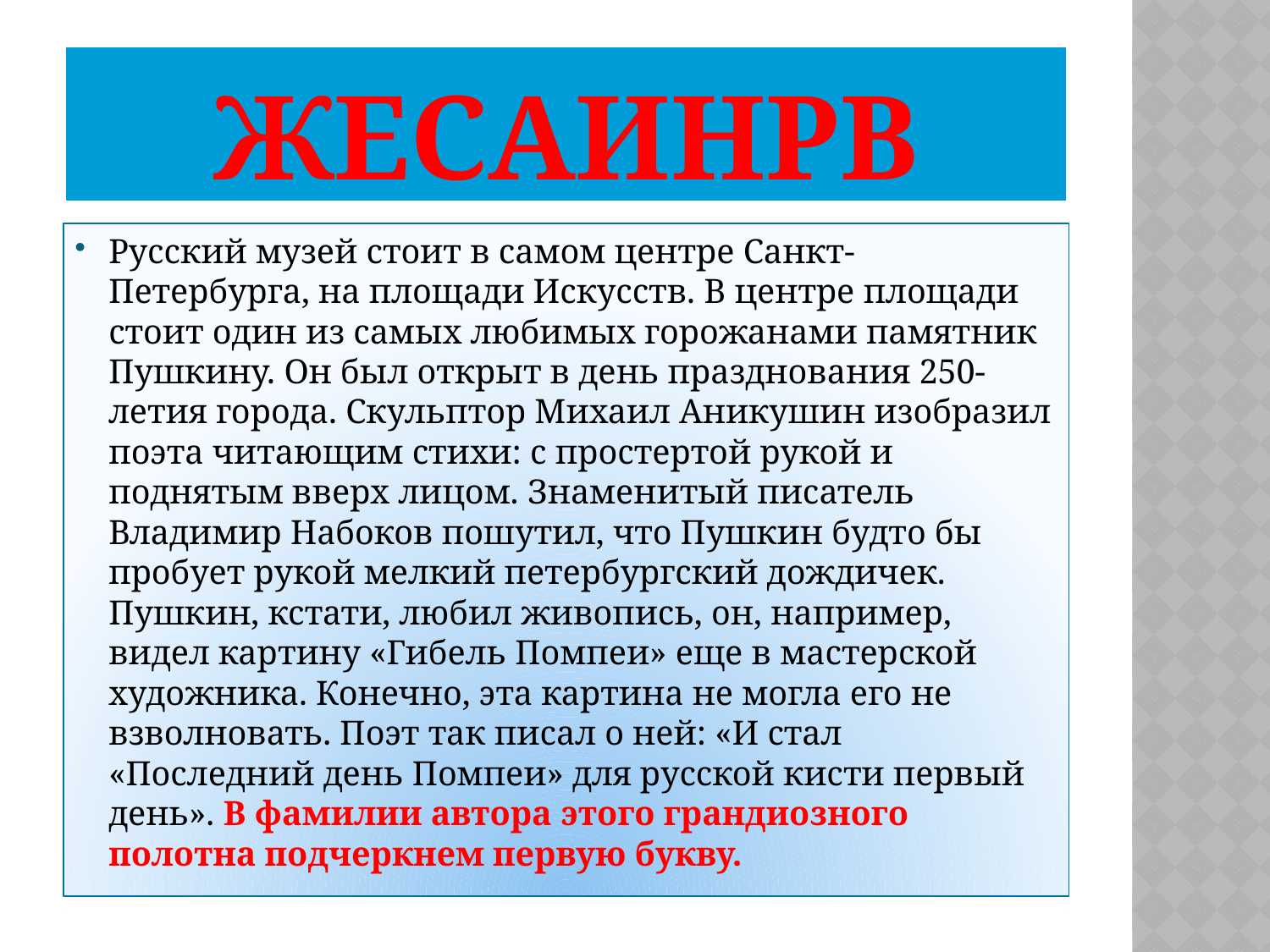

# ЖЕСАИНРВ
Русский музей стоит в самом центре Санкт-Петербурга, на площади Искусств. В центре площади стоит один из самых любимых горожанами памятник Пушкину. Он был открыт в день празднования 250-летия города. Скульптор Михаил Аникушин изобразил поэта читающим стихи: с простертой рукой и поднятым вверх лицом. Знаменитый писатель Владимир Набоков пошутил, что Пушкин будто бы пробует рукой мелкий петербургский дождичек. Пушкин, кстати, любил живопись, он, например, видел картину «Гибель Помпеи» еще в мастерской художника. Конечно, эта картина не могла его не взволновать. Поэт так писал о ней: «И стал «Последний день Помпеи» для русской кисти первый день». В фамилии автора этого грандиозного полотна подчеркнем первую букву.